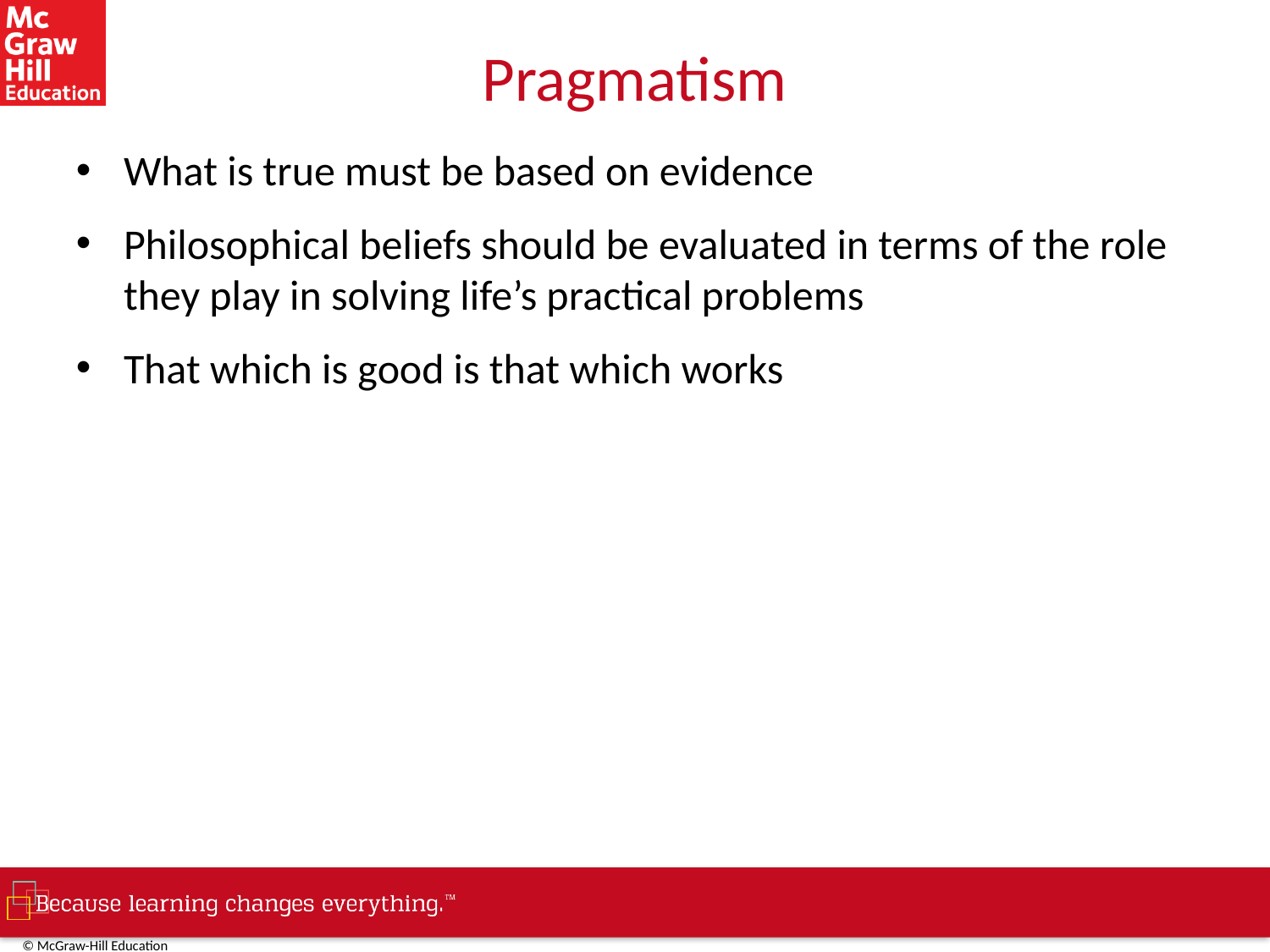

# Pragmatism
What is true must be based on evidence
Philosophical beliefs should be evaluated in terms of the role they play in solving life’s practical problems
That which is good is that which works